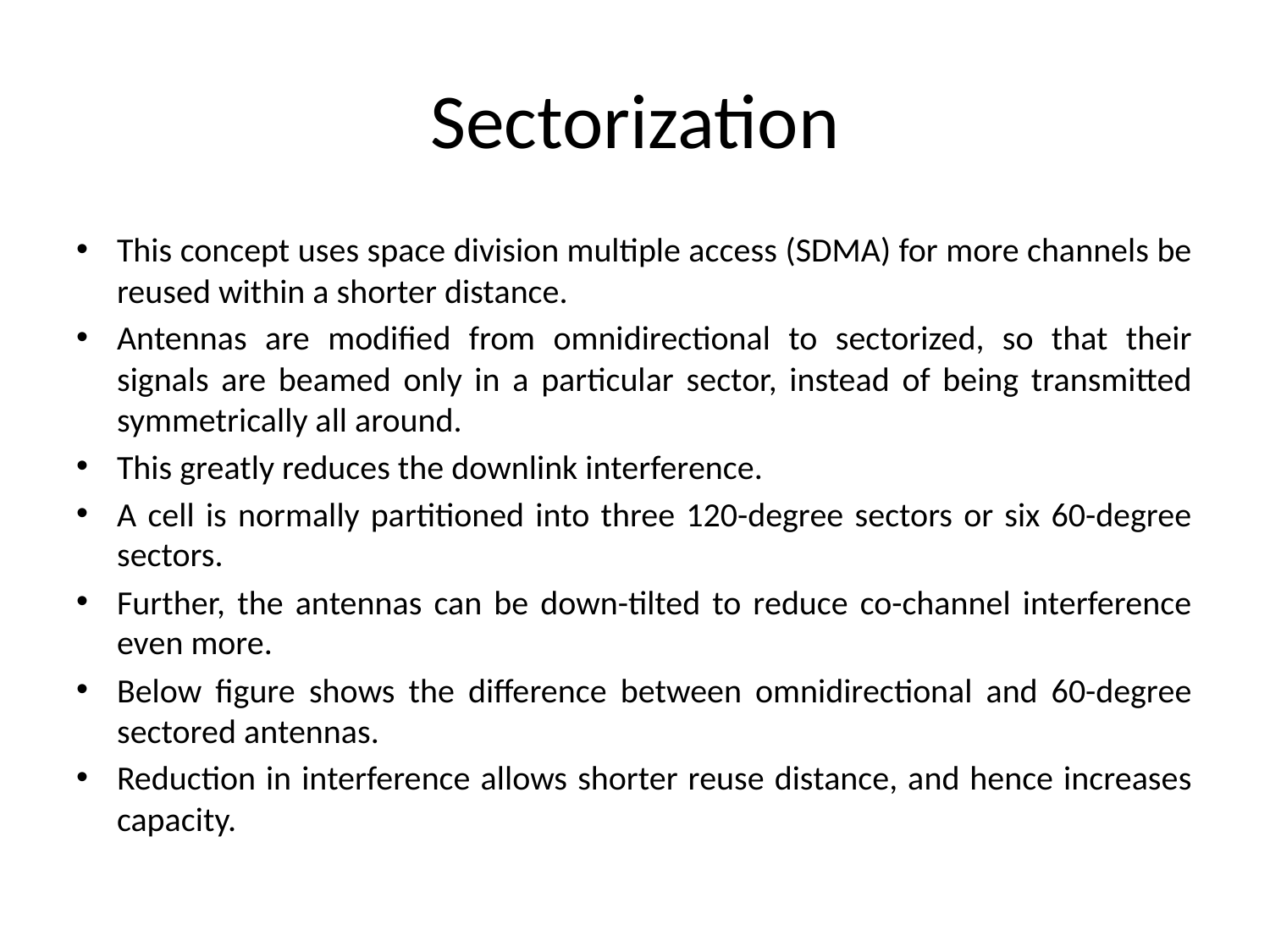

# Sectorization
This concept uses space division multiple access (SDMA) for more channels be reused within a shorter distance.
Antennas are modified from omnidirectional to sectorized, so that their signals are beamed only in a particular sector, instead of being transmitted symmetrically all around.
This greatly reduces the downlink interference.
A cell is normally partitioned into three 120-degree sectors or six 60-degree sectors.
Further, the antennas can be down-tilted to reduce co-channel interference even more.
Below figure shows the difference between omnidirectional and 60-degree sectored antennas.
Reduction in interference allows shorter reuse distance, and hence increases capacity.